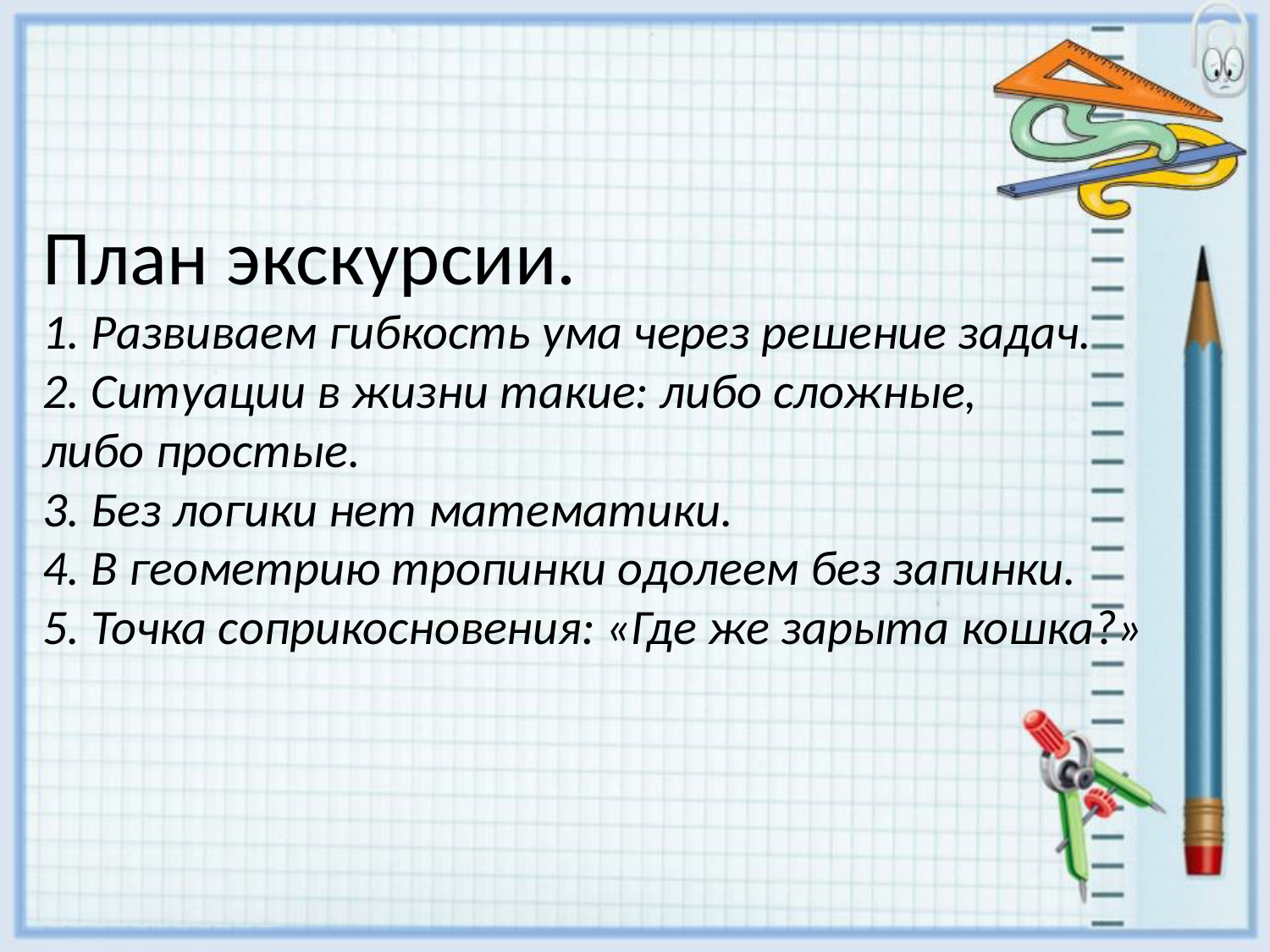

# План экскурсии. 1. Развиваем гибкость ума через решение задач. 2. Ситуации в жизни такие: либо сложные, либо простые. 3. Без логики нет математики. 4. В геометрию тропинки одолеем без запинки. 5. Точка соприкосновения: «Где же зарыта кошка?»